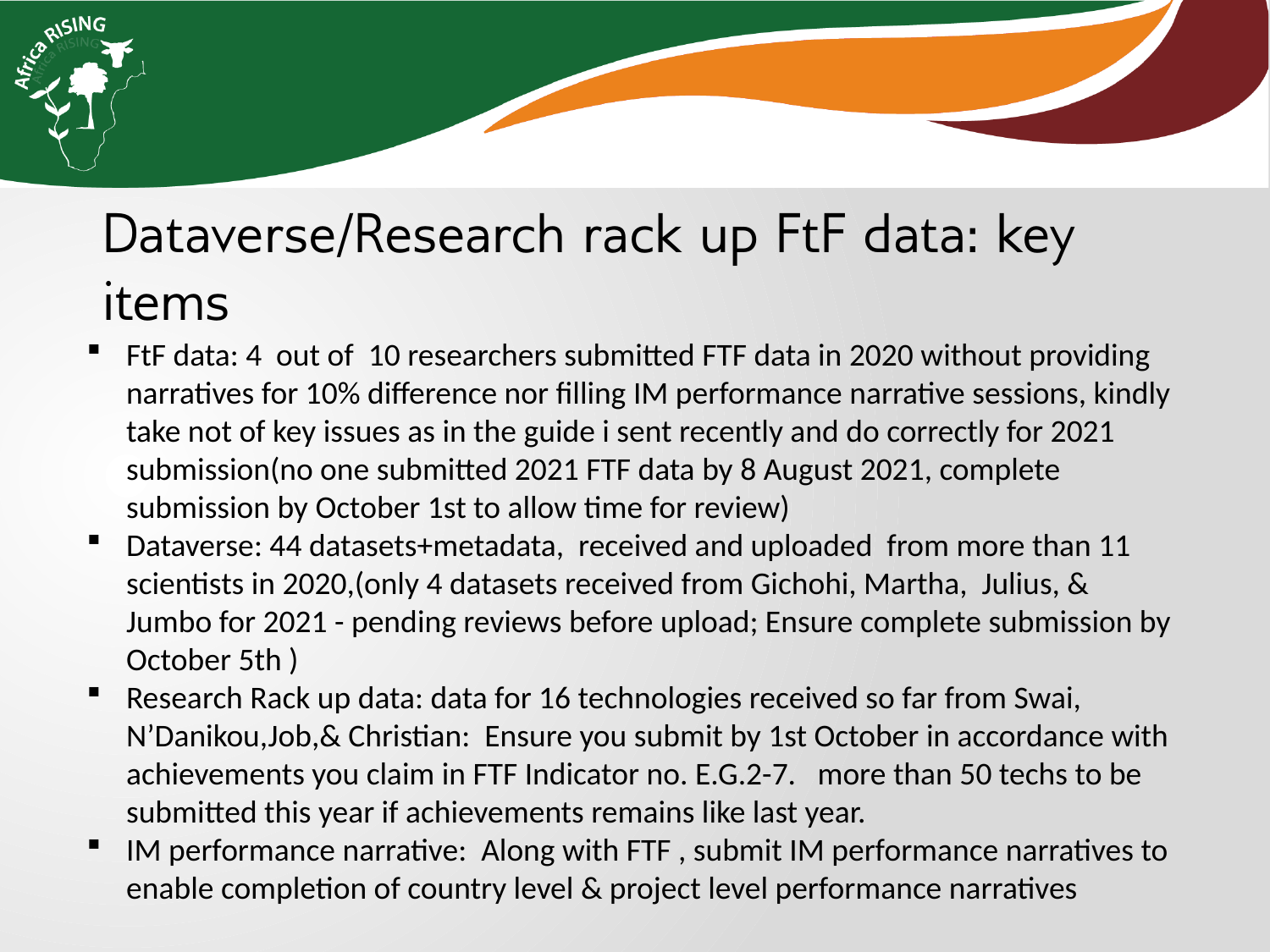

Dataverse/Research rack up FtF data: key items
FtF data: 4  out of  10 researchers submitted FTF data in 2020 without providing narratives for 10% difference nor filling IM performance narrative sessions, kindly take not of key issues as in the guide i sent recently and do correctly for 2021 submission(no one submitted 2021 FTF data by 8 August 2021, complete submission by October 1st to allow time for review)
Dataverse: 44 datasets+metadata,  received and uploaded  from more than 11 scientists in 2020,(only 4 datasets received from Gichohi, Martha,  Julius, & Jumbo for 2021 - pending reviews before upload; Ensure complete submission by October 5th )
Research Rack up data: data for 16 technologies received so far from Swai, N’Danikou,Job,& Christian:  Ensure you submit by 1st October in accordance with achievements you claim in FTF Indicator no. E.G.2-7.   more than 50 techs to be submitted this year if achievements remains like last year.
IM performance narrative:  Along with FTF , submit IM performance narratives to enable completion of country level & project level performance narratives